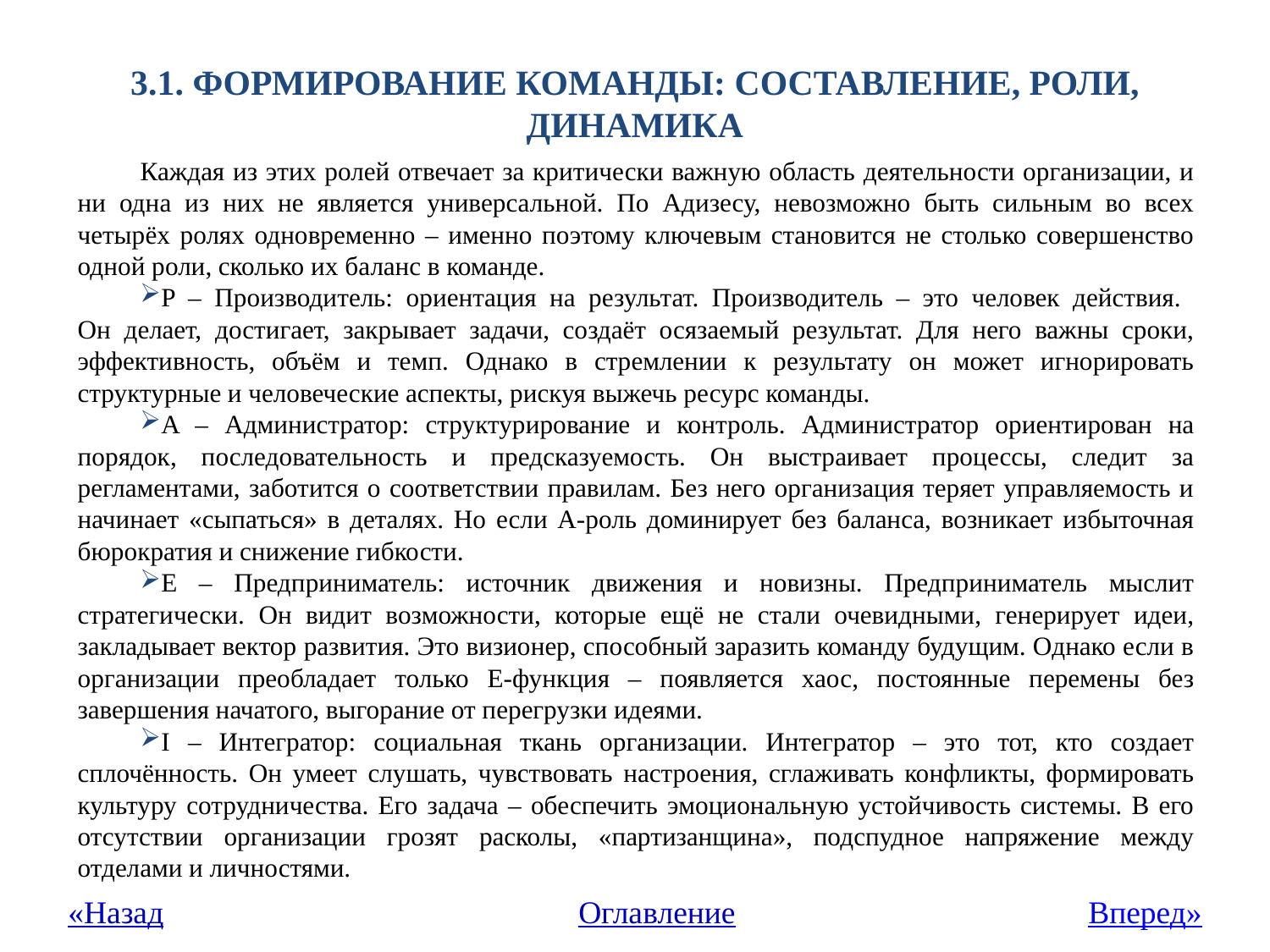

# 3.1. Формирование команды: составление, роли, динамика
Каждая из этих ролей отвечает за критически важную область деятельности организации, и ни одна из них не является универсальной. По Адизесу, невозможно быть сильным во всех четырёх ролях одновременно – именно поэтому ключевым становится не столько совершенство одной роли, сколько их баланс в команде.
P – Производитель: ориентация на результат. Производитель – это человек действия.
Он делает, достигает, закрывает задачи, создаёт осязаемый результат. Для него важны сроки, эффективность, объём и темп. Однако в стремлении к результату он может игнорировать структурные и человеческие аспекты, рискуя выжечь ресурс команды.
A – Администратор: структурирование и контроль. Администратор ориентирован на порядок, последовательность и предсказуемость. Он выстраивает процессы, следит за регламентами, заботится о соответствии правилам. Без него организация теряет управляемость и начинает «сыпаться» в деталях. Но если A-роль доминирует без баланса, возникает избыточная бюрократия и снижение гибкости.
E – Предприниматель: источник движения и новизны. Предприниматель мыслит стратегически. Он видит возможности, которые ещё не стали очевидными, генерирует идеи, закладывает вектор развития. Это визионер, способный заразить команду будущим. Однако если в организации преобладает только E-функция – появляется хаос, постоянные перемены без завершения начатого, выгорание от перегрузки идеями.
I – Интегратор: социальная ткань организации. Интегратор – это тот, кто создает сплочённость. Он умеет слушать, чувствовать настроения, сглаживать конфликты, формировать культуру сотрудничества. Его задача – обеспечить эмоциональную устойчивость системы. В его отсутствии организации грозят расколы, «партизанщина», подспудное напряжение между отделами и личностями.

«Назад
Оглавление
Вперед»